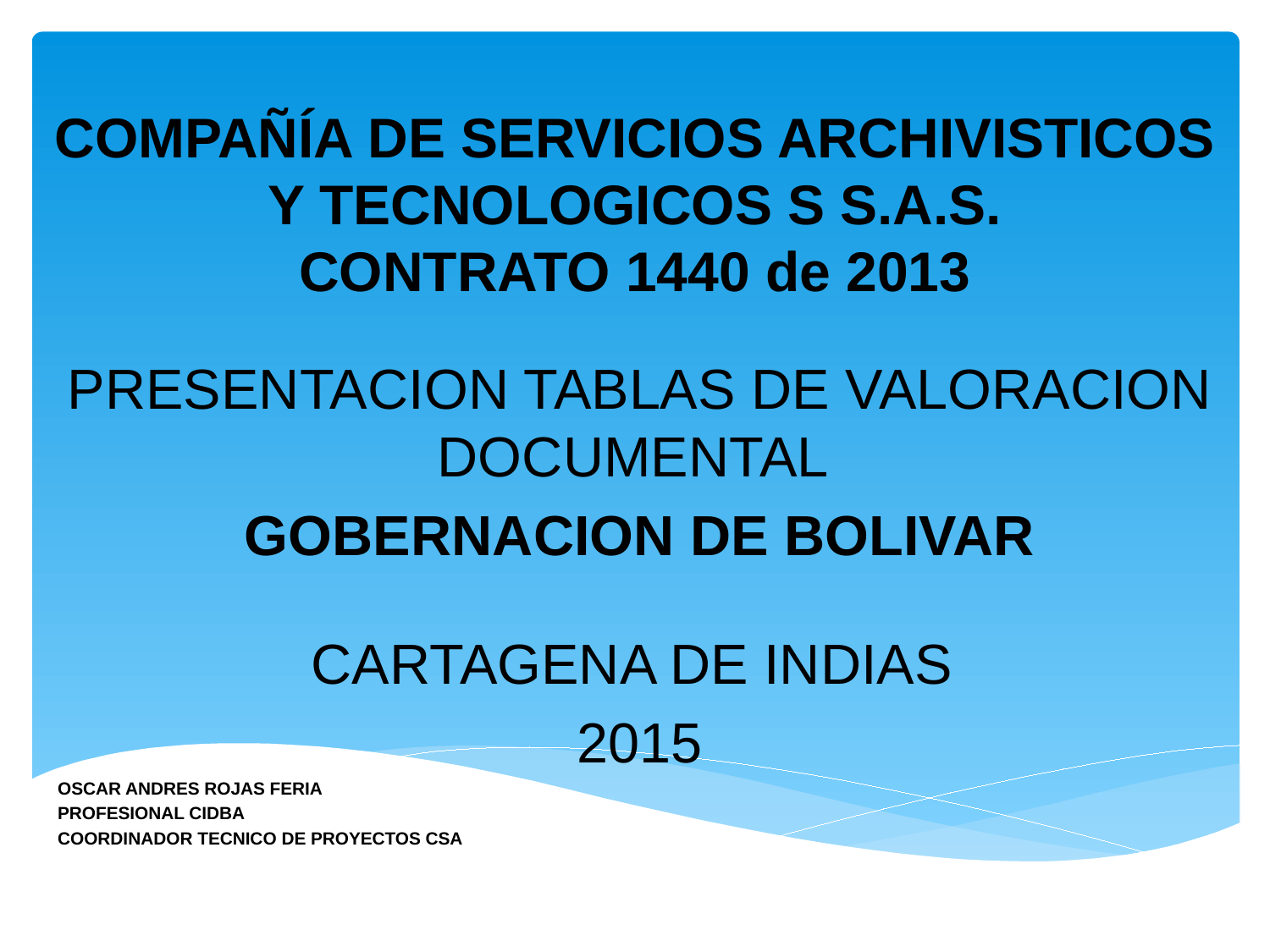

# COMPAÑÍA DE SERVICIOS ARCHIVISTICOS Y TECNOLOGICOS S S.A.S. CONTRATO 1440 de 2013
PRESENTACION TABLAS DE VALORACION DOCUMENTAL
GOBERNACION DE BOLIVAR

CARTAGENA DE INDIAS
2015
OSCAR ANDRES ROJAS FERIA
PROFESIONAL CIDBA
COORDINADOR TECNICO DE PROYECTOS CSA